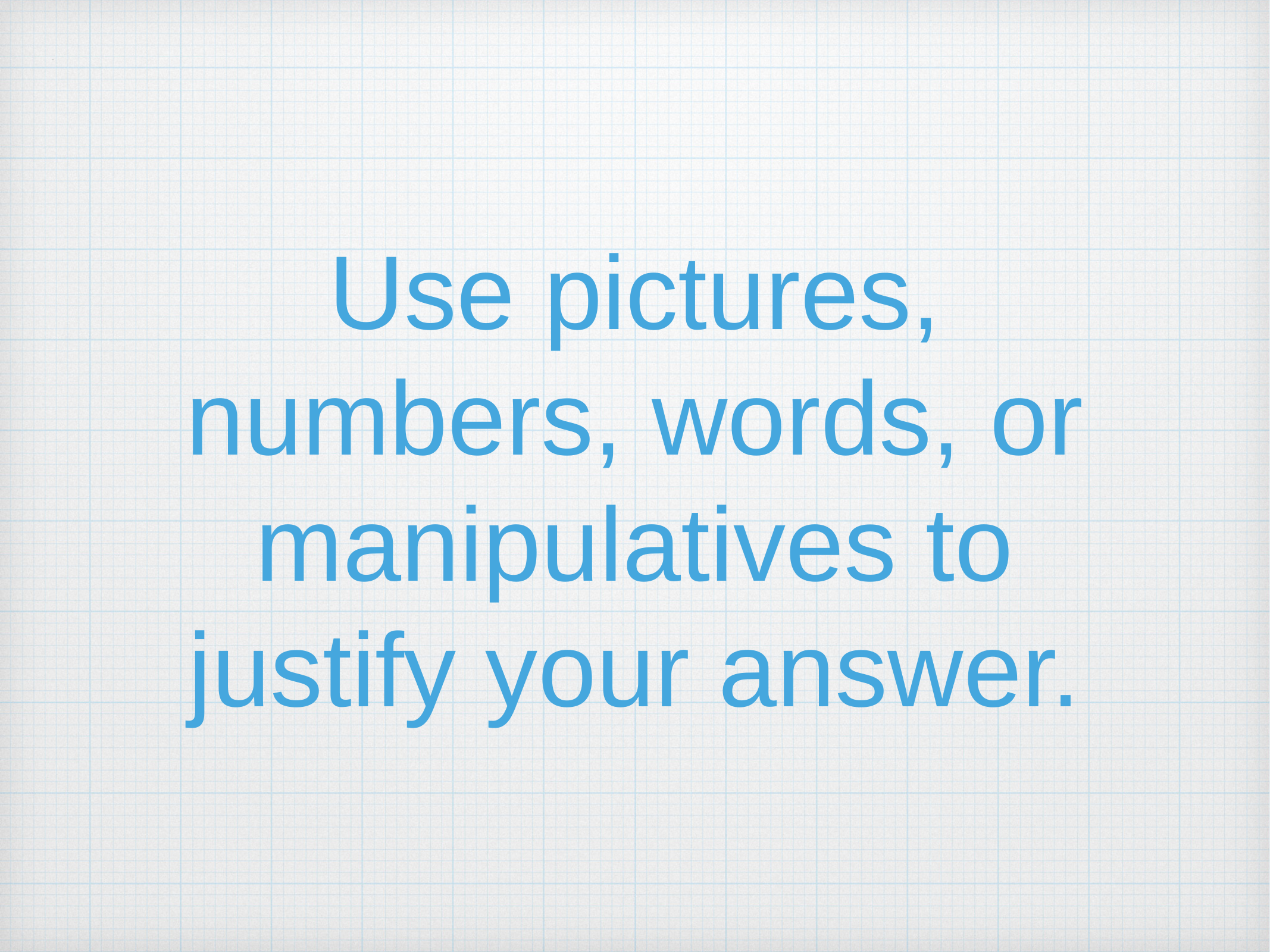

# Use pictures, numbers, words, or manipulatives to justify your answer.